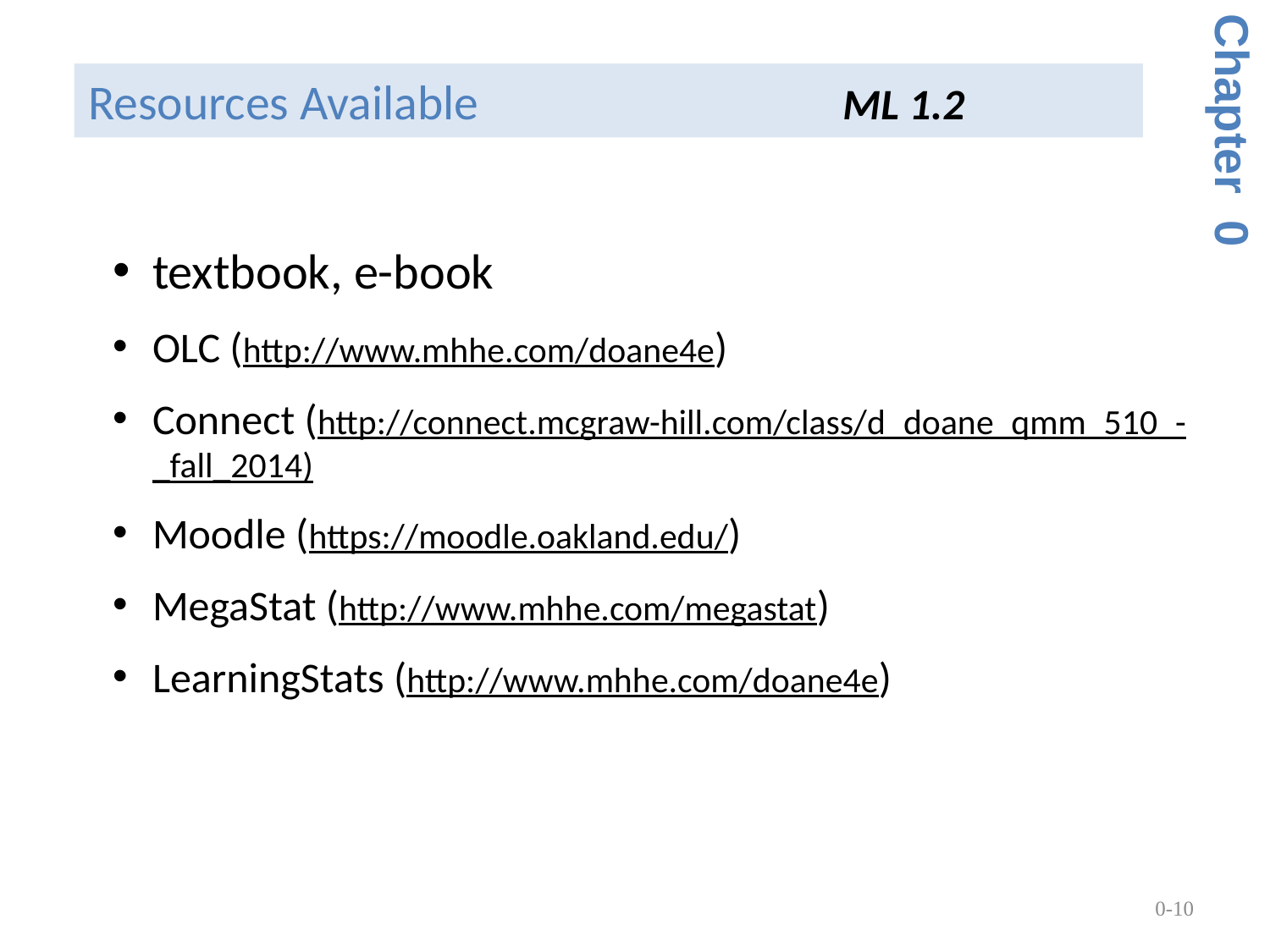

# Resources Available                                 ML 1.2
Chapter  0
textbook, e-book
OLC (http://www.mhhe.com/doane4e)
Connect (http://connect.mcgraw-hill.com/class/d_doane_qmm_510_-_fall_2014)
Moodle (https://moodle.oakland.edu/)
MegaStat (http://www.mhhe.com/megastat)
LearningStats (http://www.mhhe.com/doane4e)
0-10